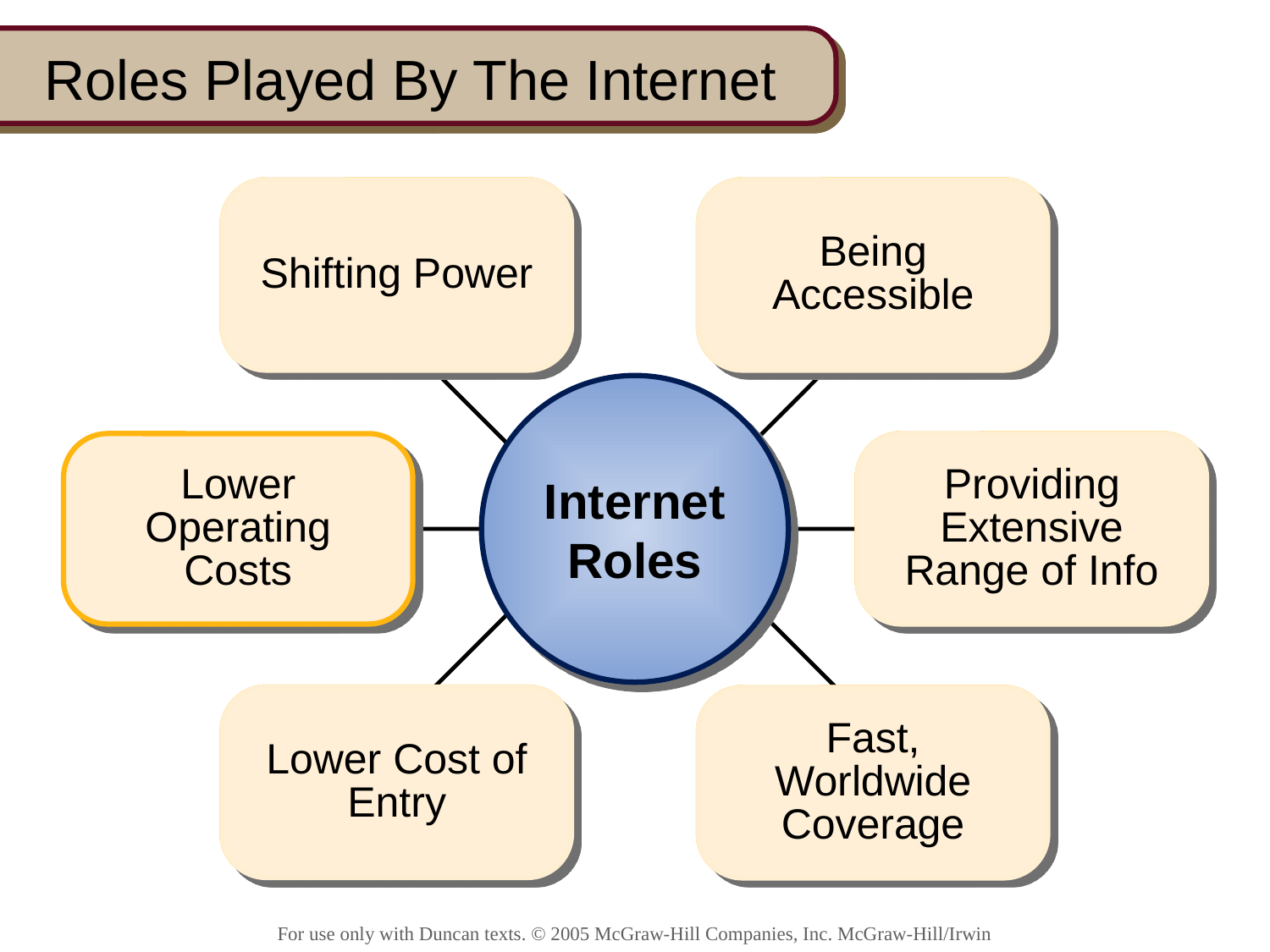

# Roles Played By The Internet
Shifting Power

Shifting Power
Being Accessible

Being Accessible
Internet
Roles
Lower Operating Costs

Providing Extensive Range of Info

Providing Extensive Range of Info

Lower Cost of Entry

Fast, Worldwide Coverage
Lower Cost of Entry
Fast, Worldwide Coverage